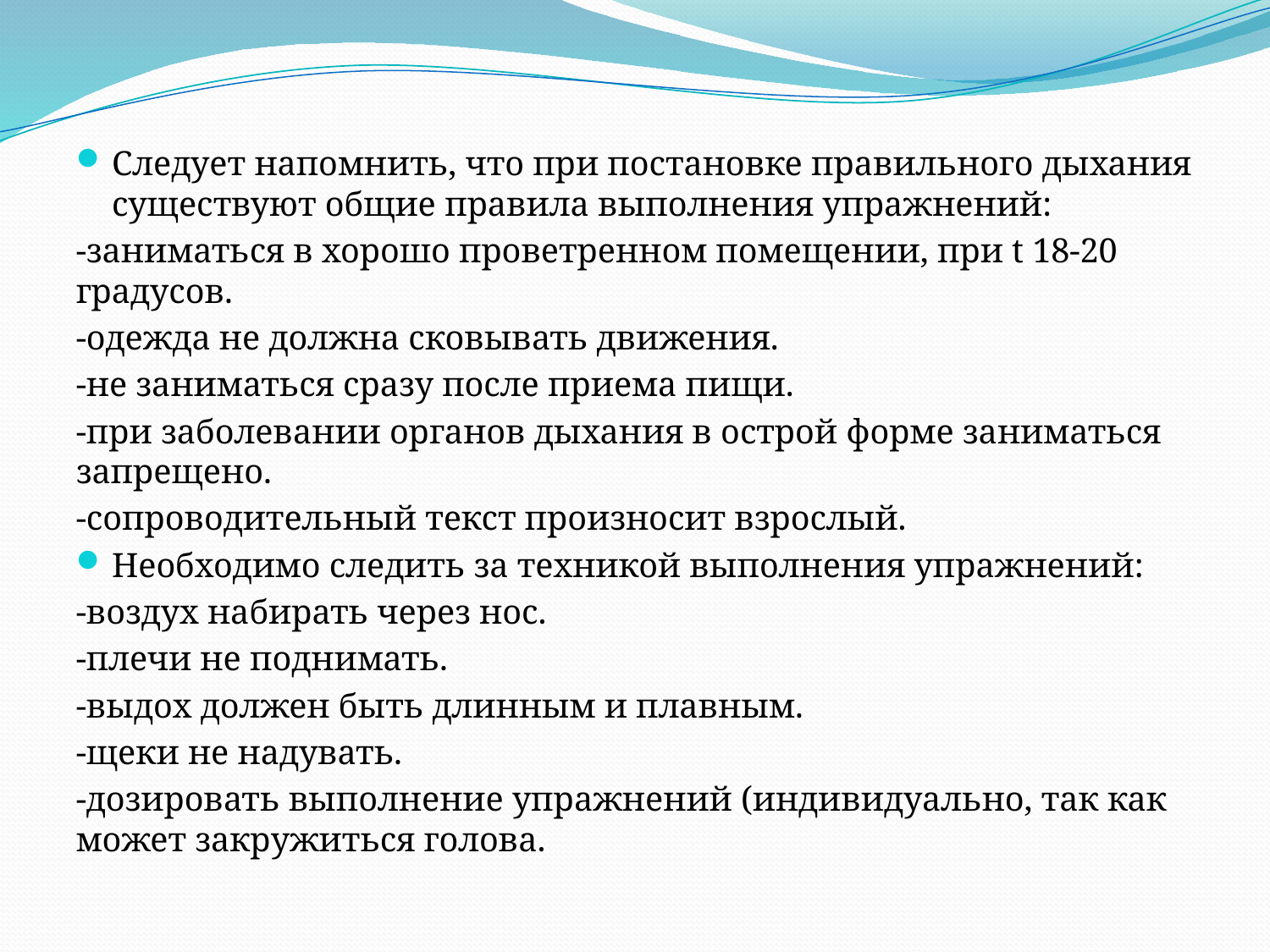

#
Следует напомнить, что при постановке правильного дыхания существуют общие правила выполнения упражнений:
-заниматься в хорошо проветренном помещении, при t 18-20 градусов.
-одежда не должна сковывать движения.
-не заниматься сразу после приема пищи.
-при заболевании органов дыхания в острой форме заниматься запрещено.
-сопроводительный текст произносит взрослый.
Необходимо следить за техникой выполнения упражнений:
-воздух набирать через нос.
-плечи не поднимать.
-выдох должен быть длинным и плавным.
-щеки не надувать.
-дозировать выполнение упражнений (индивидуально, так как может закружиться голова.